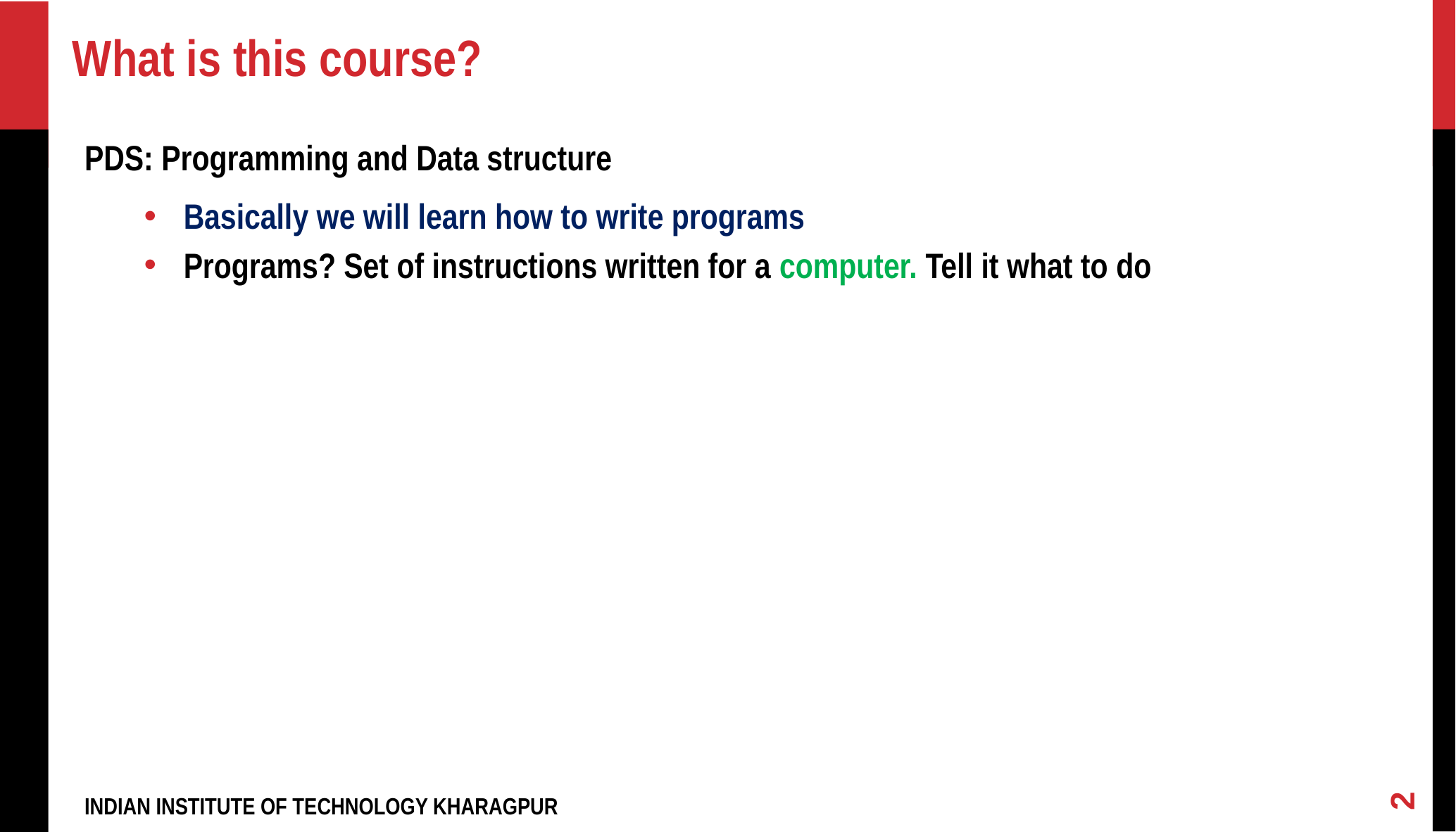

What is this course?
PDS: Programming and Data structure
Basically we will learn how to write programs
Programs? Set of instructions written for a computer. Tell it what to do
2
INDIAN INSTITUTE OF TECHNOLOGY KHARAGPUR